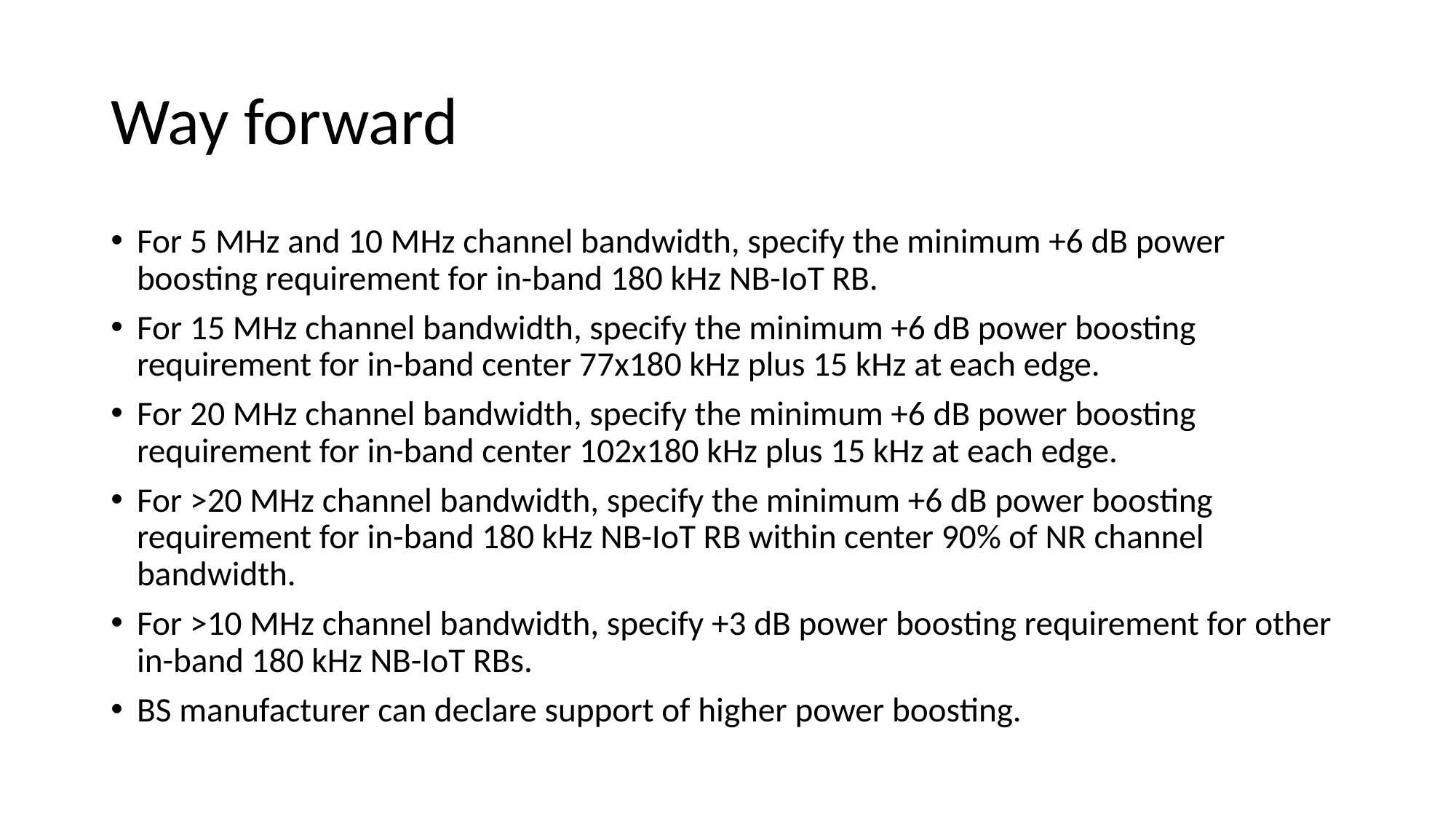

# Way forward
For 5 MHz and 10 MHz channel bandwidth, specify the minimum +6 dB power boosting requirement for in-band 180 kHz NB-IoT RB.
For 15 MHz channel bandwidth, specify the minimum +6 dB power boosting requirement for in-band center 77x180 kHz plus 15 kHz at each edge.
For 20 MHz channel bandwidth, specify the minimum +6 dB power boosting requirement for in-band center 102x180 kHz plus 15 kHz at each edge.
For >20 MHz channel bandwidth, specify the minimum +6 dB power boosting requirement for in-band 180 kHz NB-IoT RB within center 90% of NR channel bandwidth.
For >10 MHz channel bandwidth, specify +3 dB power boosting requirement for other in-band 180 kHz NB-IoT RBs.
BS manufacturer can declare support of higher power boosting.